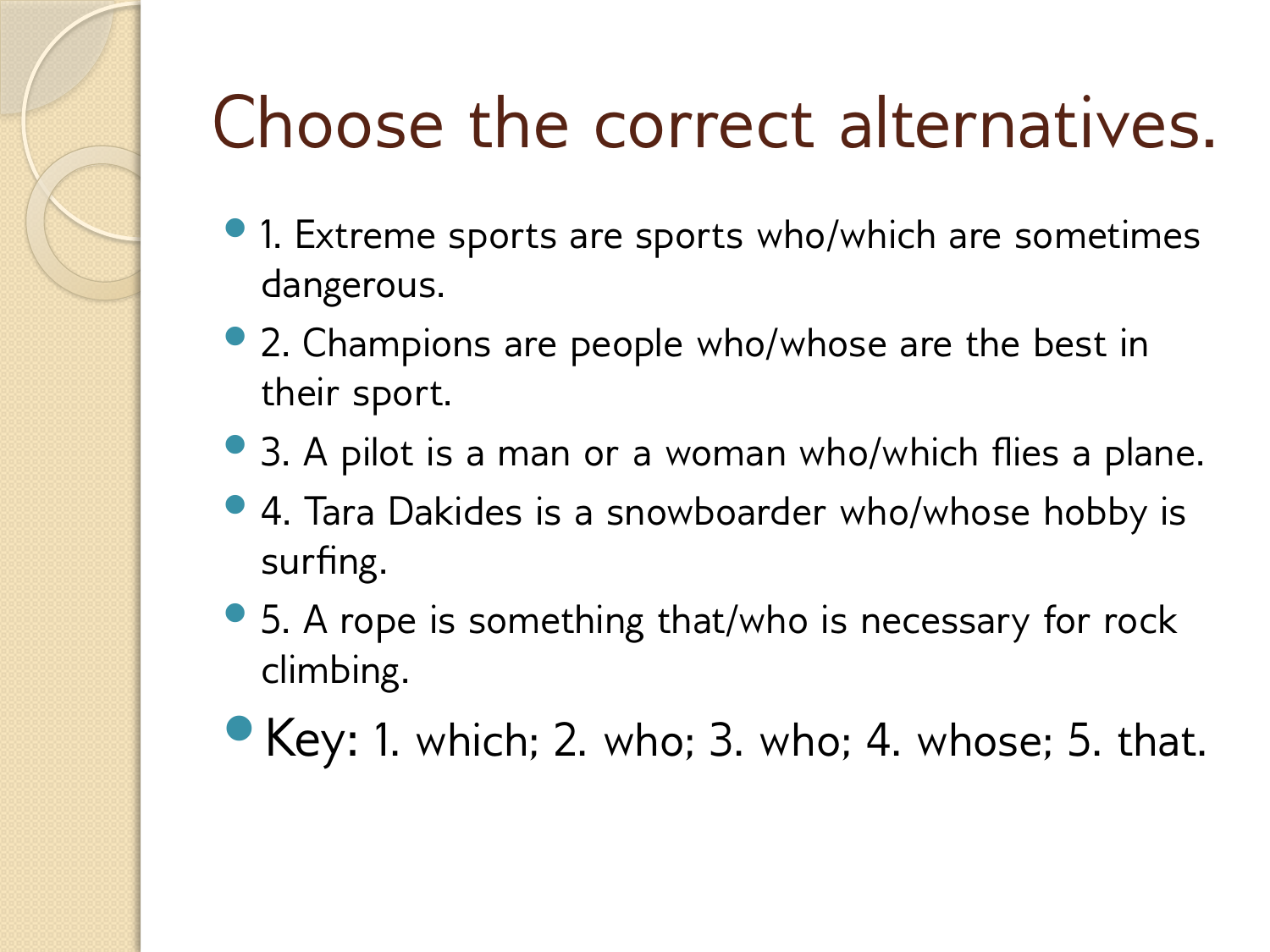

# Choose the correct alternatives.
1. Extreme sports are sports who/which are sometimes dangerous.
2. Champions are people who/whose are the best in their sport.
3. A pilot is a man or a woman who/which flies a plane.
4. Tara Dakides is a snowboarder who/whose hobby is surfing.
5. A rope is something that/who is necessary for rock climbing.
Key: 1. which; 2. who; 3. who; 4. whose; 5. that.